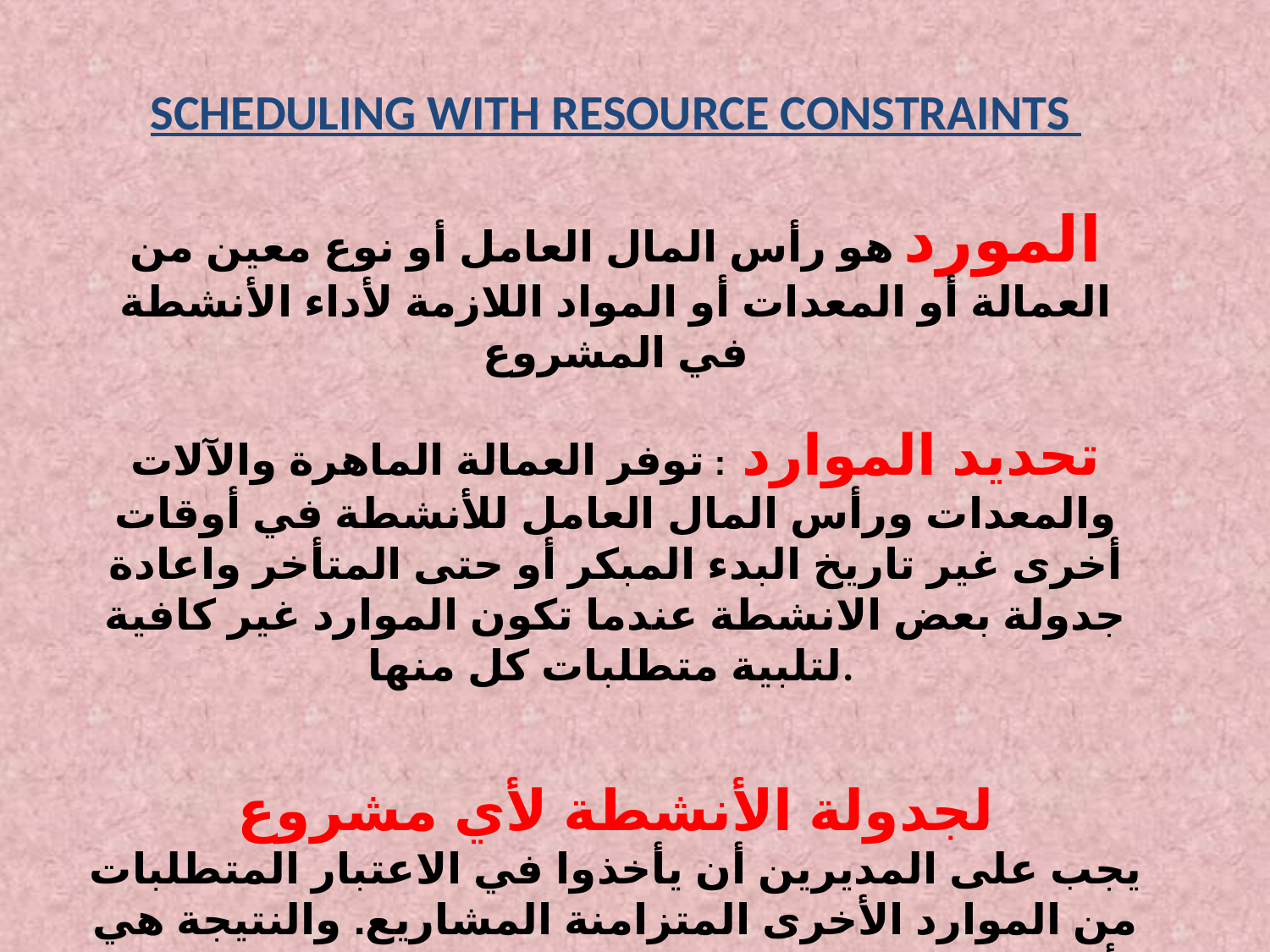

SCHEDULING WITH RESOURCE CONSTRAINTS

المورد هو رأس المال العامل أو نوع معين من العمالة أو المعدات أو المواد اللازمة لأداء الأنشطة في المشروع

تحديد الموارد : توفر العمالة الماهرة والآلات والمعدات ورأس المال العامل للأنشطة في أوقات أخرى غير تاريخ البدء المبكر أو حتى المتأخر واعادة جدولة بعض الانشطة عندما تكون الموارد غير كافية لتلبية متطلبات كل منها.

 لجدولة الأنشطة لأي مشروع
يجب على المديرين أن يأخذوا في الاعتبار المتطلبات من الموارد الأخرى المتزامنة المشاريع. والنتيجة هي أن جداول المشروعات تتحدد بشكل كبير عندما يتم تحرير الموارد من المشروعات الأخرى ذات الأولوية الأعلى.